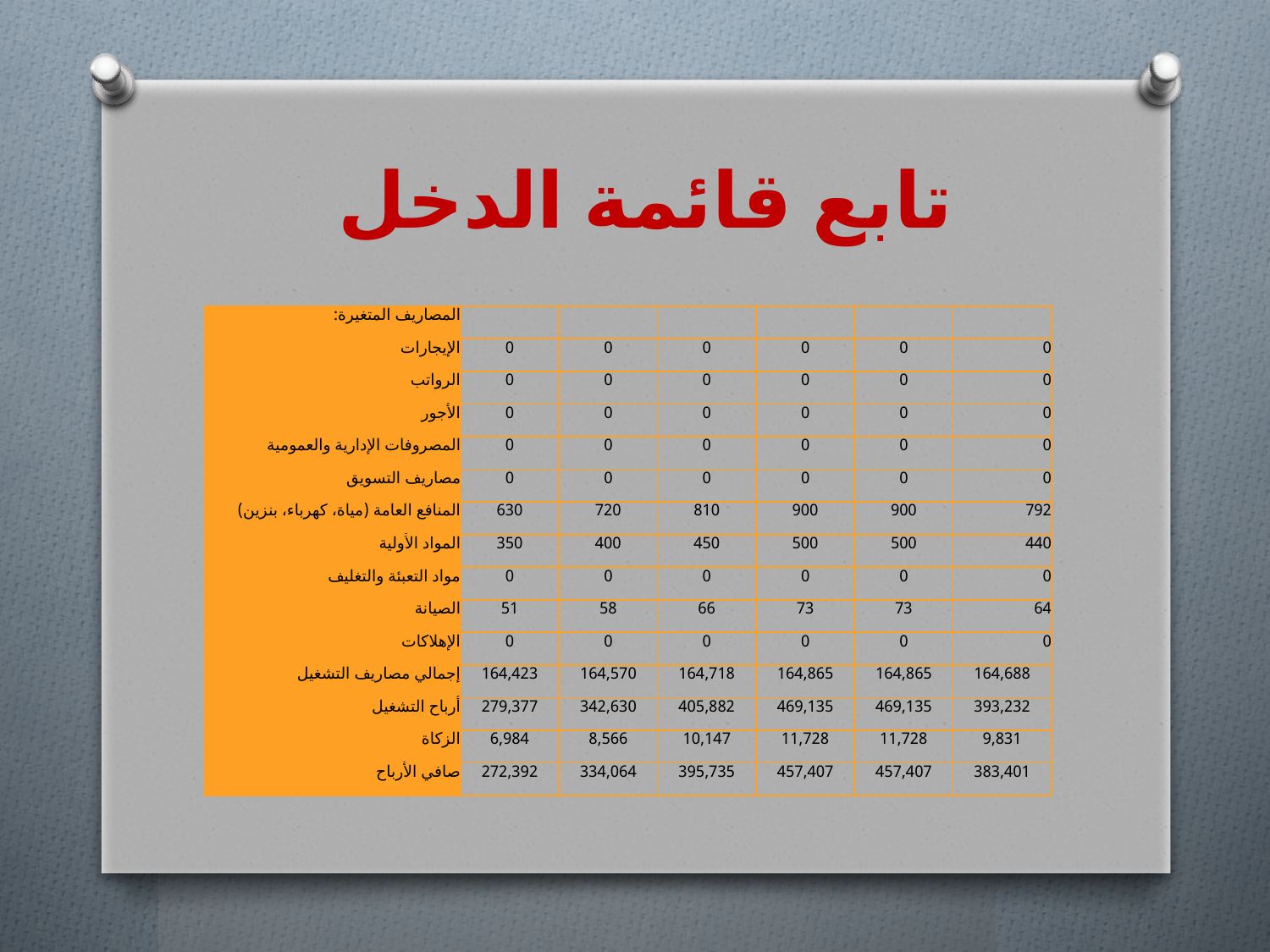

# تابع قائمة الدخل
| المصاريف المتغيرة: |  |  |  |  |  |  |
| --- | --- | --- | --- | --- | --- | --- |
| الإيجارات | 0 | 0 | 0 | 0 | 0 | 0 |
| الرواتب | 0 | 0 | 0 | 0 | 0 | 0 |
| الأجور | 0 | 0 | 0 | 0 | 0 | 0 |
| المصروفات الإدارية والعمومية | 0 | 0 | 0 | 0 | 0 | 0 |
| مصاريف التسويق | 0 | 0 | 0 | 0 | 0 | 0 |
| المنافع العامة (مياة، كهرباء، بنزين) | 630 | 720 | 810 | 900 | 900 | 792 |
| المواد الأولية | 350 | 400 | 450 | 500 | 500 | 440 |
| مواد التعبئة والتغليف | 0 | 0 | 0 | 0 | 0 | 0 |
| الصيانة | 51 | 58 | 66 | 73 | 73 | 64 |
| الإهلاكات | 0 | 0 | 0 | 0 | 0 | 0 |
| إجمالي مصاريف التشغيل | 164,423 | 164,570 | 164,718 | 164,865 | 164,865 | 164,688 |
| أرباح التشغيل | 279,377 | 342,630 | 405,882 | 469,135 | 469,135 | 393,232 |
| الزكاة | 6,984 | 8,566 | 10,147 | 11,728 | 11,728 | 9,831 |
| صافي الأرباح | 272,392 | 334,064 | 395,735 | 457,407 | 457,407 | 383,401 |